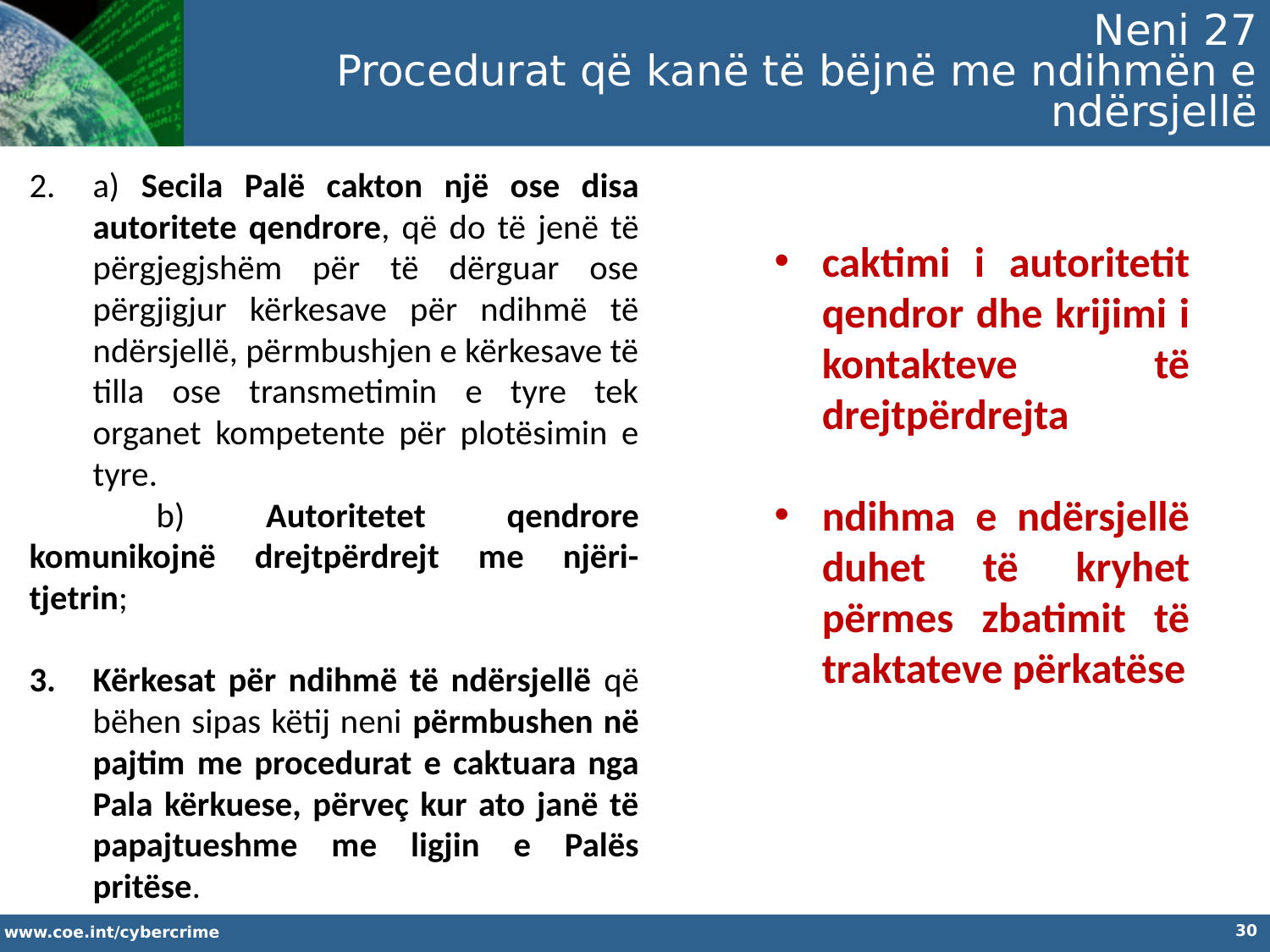

Neni 27
Procedurat që kanë të bëjnë me ndihmën e ndërsjellë
a) Secila Palë cakton një ose disa autoritete qendrore, që do të jenë të përgjegjshëm për të dërguar ose përgjigjur kërkesave për ndihmë të ndërsjellë, përmbushjen e kërkesave të tilla ose transmetimin e tyre tek organet kompetente për plotësimin e tyre.
	b) Autoritetet qendrore komunikojnë drejtpërdrejt me njëri-tjetrin;

Kërkesat për ndihmë të ndërsjellë që bëhen sipas këtij neni përmbushen në pajtim me procedurat e caktuara nga Pala kërkuese, përveç kur ato janë të papajtueshme me ligjin e Palës pritëse.
caktimi i autoritetit qendror dhe krijimi i kontakteve të drejtpërdrejta

ndihma e ndërsjellë duhet të kryhet përmes zbatimit të traktateve përkatëse

30